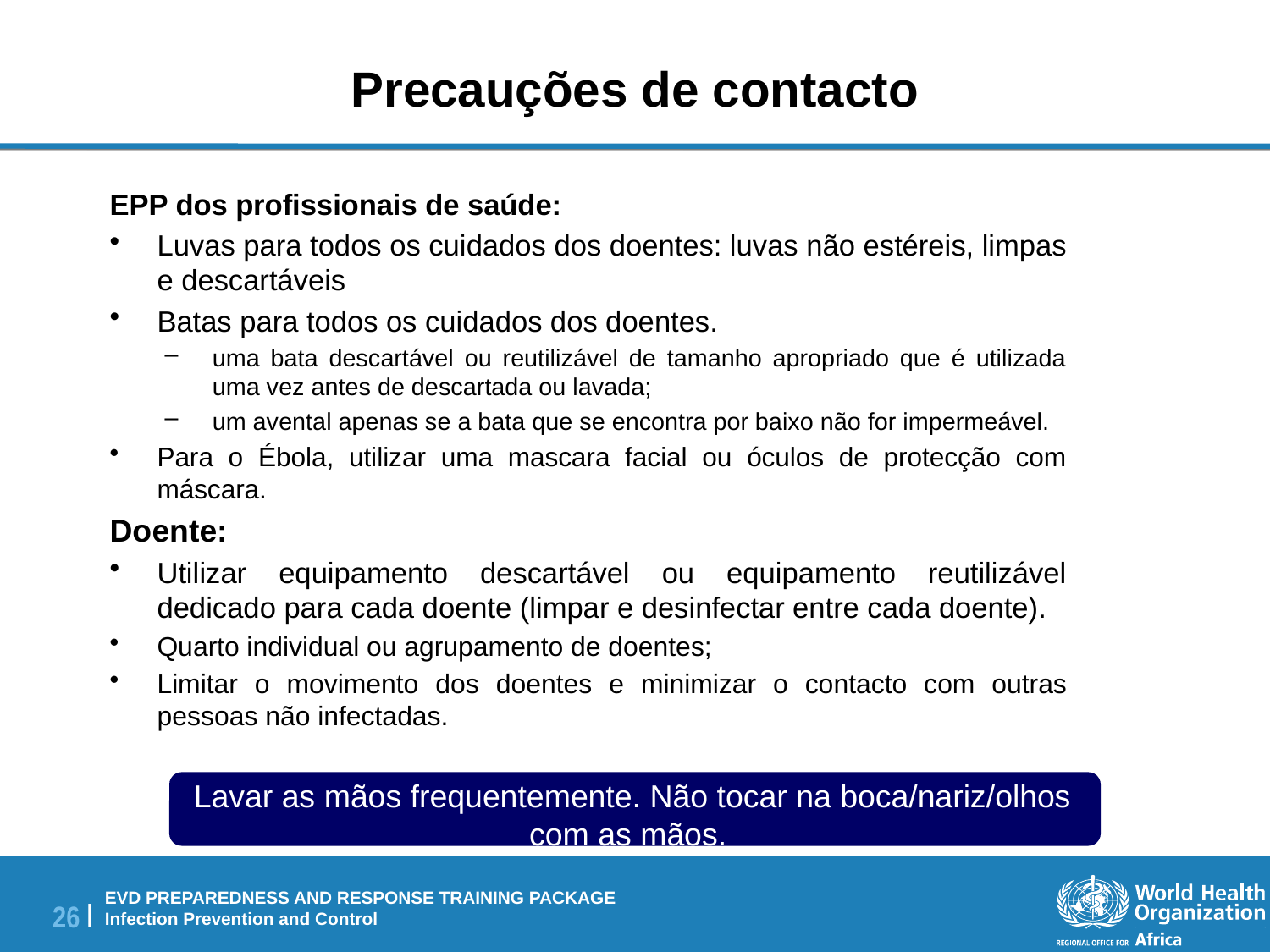

# Precauções de contacto
EPP dos profissionais de saúde:
Luvas para todos os cuidados dos doentes: luvas não estéreis, limpas e descartáveis
Batas para todos os cuidados dos doentes.
uma bata descartável ou reutilizável de tamanho apropriado que é utilizada uma vez antes de descartada ou lavada;
um avental apenas se a bata que se encontra por baixo não for impermeável.
Para o Ébola, utilizar uma mascara facial ou óculos de protecção com máscara.
Doente:
Utilizar equipamento descartável ou equipamento reutilizável dedicado para cada doente (limpar e desinfectar entre cada doente).
Quarto individual ou agrupamento de doentes;
Limitar o movimento dos doentes e minimizar o contacto com outras pessoas não infectadas.

Lavar as mãos frequentemente. Não tocar na boca/nariz/olhos com as mãos.